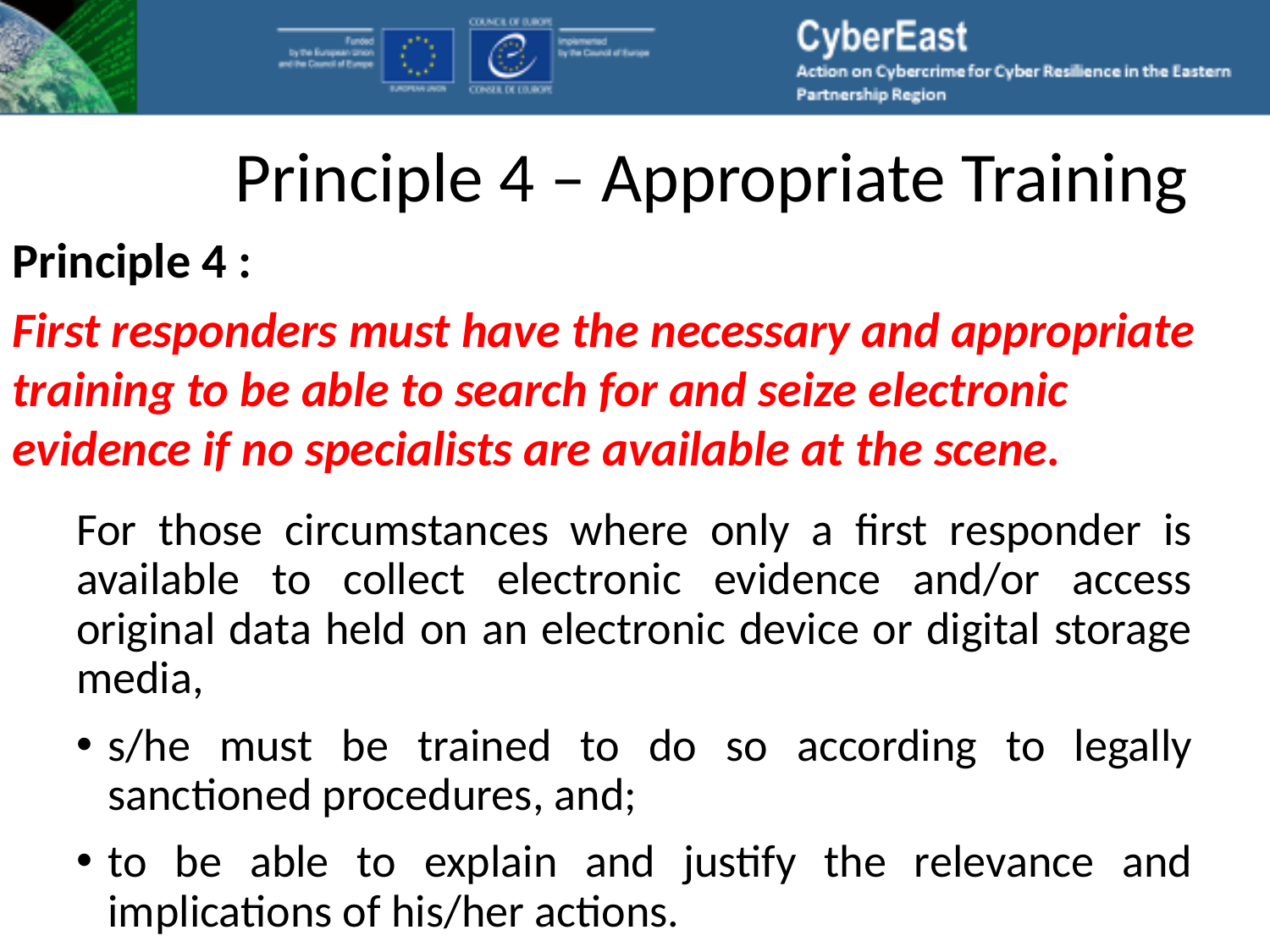

# Principle 4 – Appropriate Training
Principle 4 :
First responders must have the necessary and appropriate training to be able to search for and seize electronic evidence if no specialists are available at the scene.
For those circumstances where only a first responder is available to collect electronic evidence and/or access original data held on an electronic device or digital storage media,
s/he must be trained to do so according to legally sanctioned procedures, and;
to be able to explain and justify the relevance and implications of his/her actions.